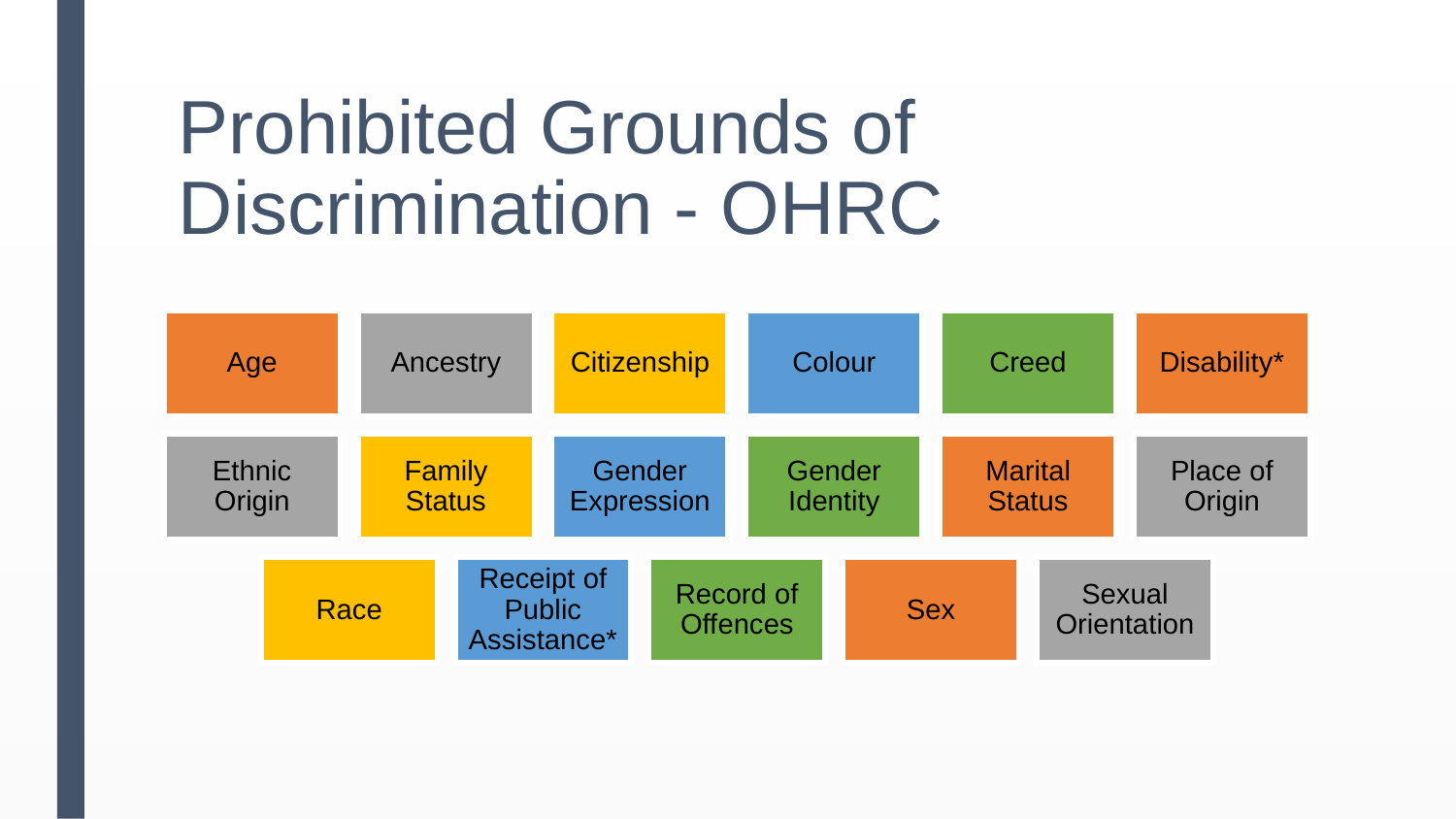

# Prohibited Grounds of Discrimination - OHRC
Age
Ancestry
Citizenship
Colour
Creed
Disability*
Ethnic Origin
Family Status
Gender Expression
Gender Identity
Marital Status
Place of Origin
Race
Receipt of Public Assistance*
Record of Offences
Sex
Sexual Orientation